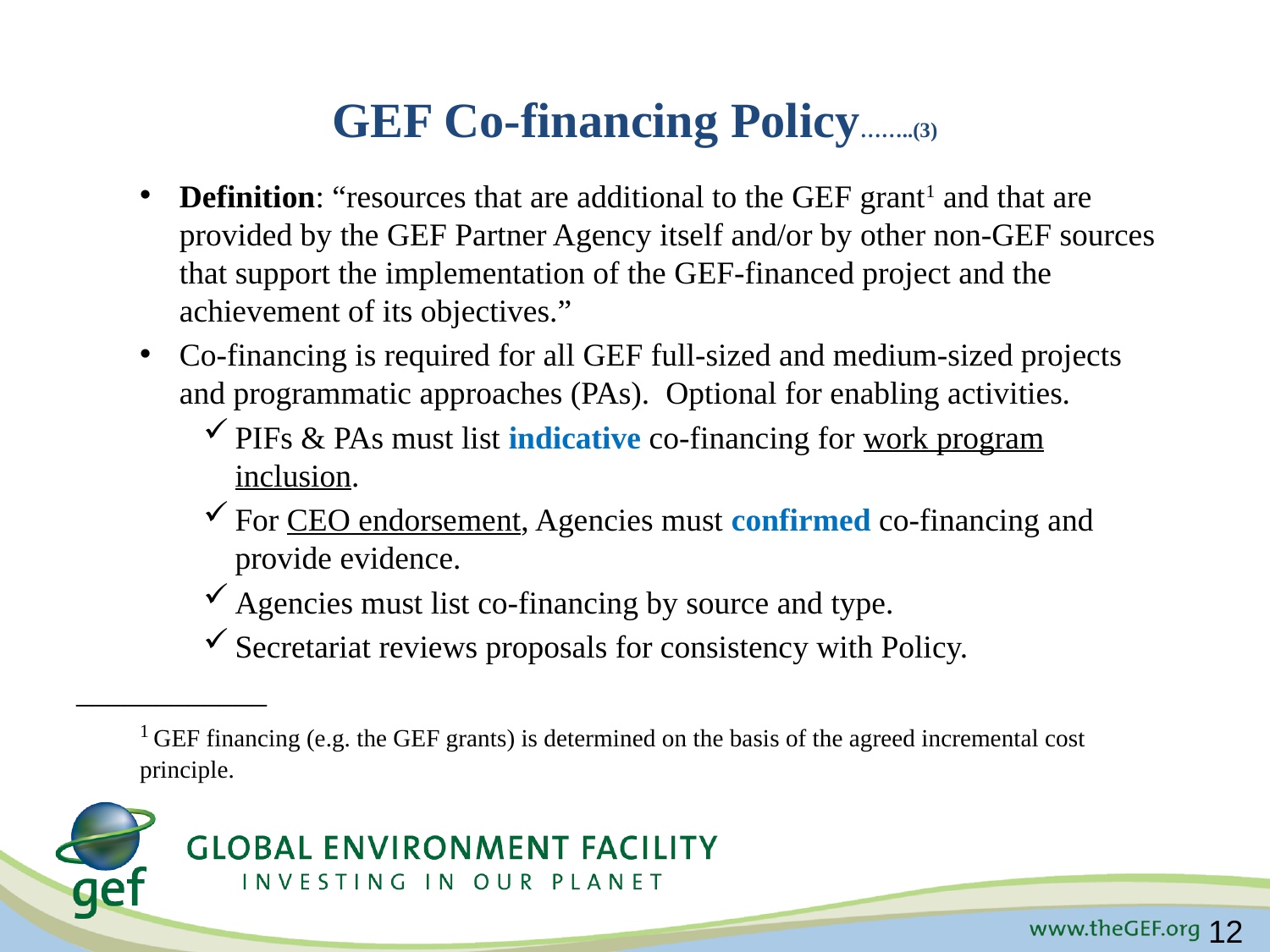

# GEF Co-financing Policy……..(3)
Definition: “resources that are additional to the GEF grant1 and that are provided by the GEF Partner Agency itself and/or by other non-GEF sources that support the implementation of the GEF-financed project and the achievement of its objectives.”
Co-financing is required for all GEF full-sized and medium-sized projects and programmatic approaches (PAs).  Optional for enabling activities.
PIFs & PAs must list indicative co-financing for work program inclusion.
For CEO endorsement, Agencies must confirmed co-financing and provide evidence.
Agencies must list co-financing by source and type.
Secretariat reviews proposals for consistency with Policy.
____________
1 GEF financing (e.g. the GEF grants) is determined on the basis of the agreed incremental cost principle.